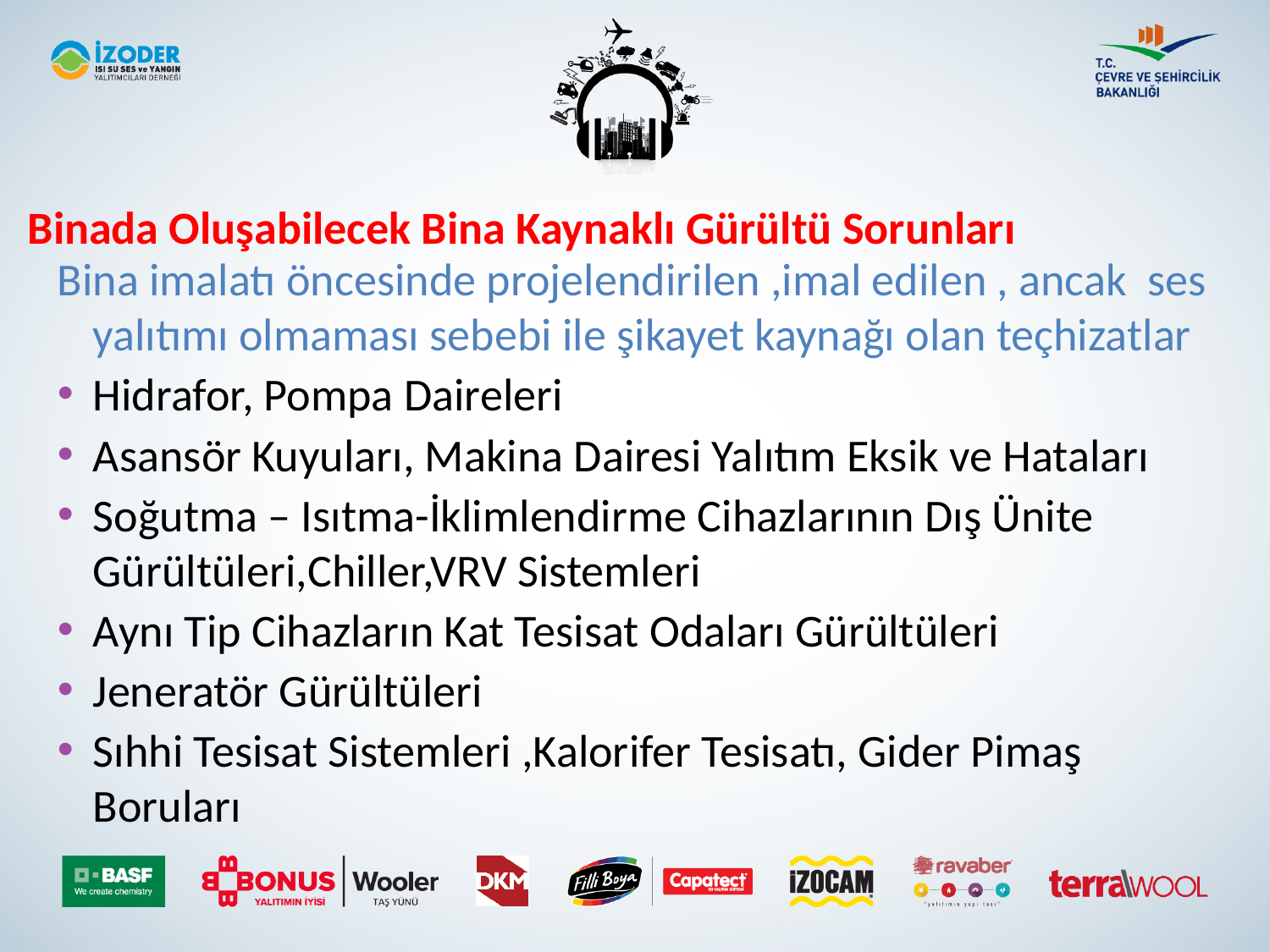

Binada Oluşabilecek Bina Kaynaklı Gürültü Sorunları
Bina imalatı öncesinde projelendirilen ,imal edilen , ancak  ses yalıtımı olmaması sebebi ile şikayet kaynağı olan teçhizatlar
Hidrafor, Pompa Daireleri
Asansör Kuyuları, Makina Dairesi Yalıtım Eksik ve Hataları
Soğutma – Isıtma-İklimlendirme Cihazlarının Dış Ünite Gürültüleri,Chiller,VRV Sistemleri
Aynı Tip Cihazların Kat Tesisat Odaları Gürültüleri
Jeneratör Gürültüleri
Sıhhi Tesisat Sistemleri ,Kalorifer Tesisatı, Gider Pimaş Boruları